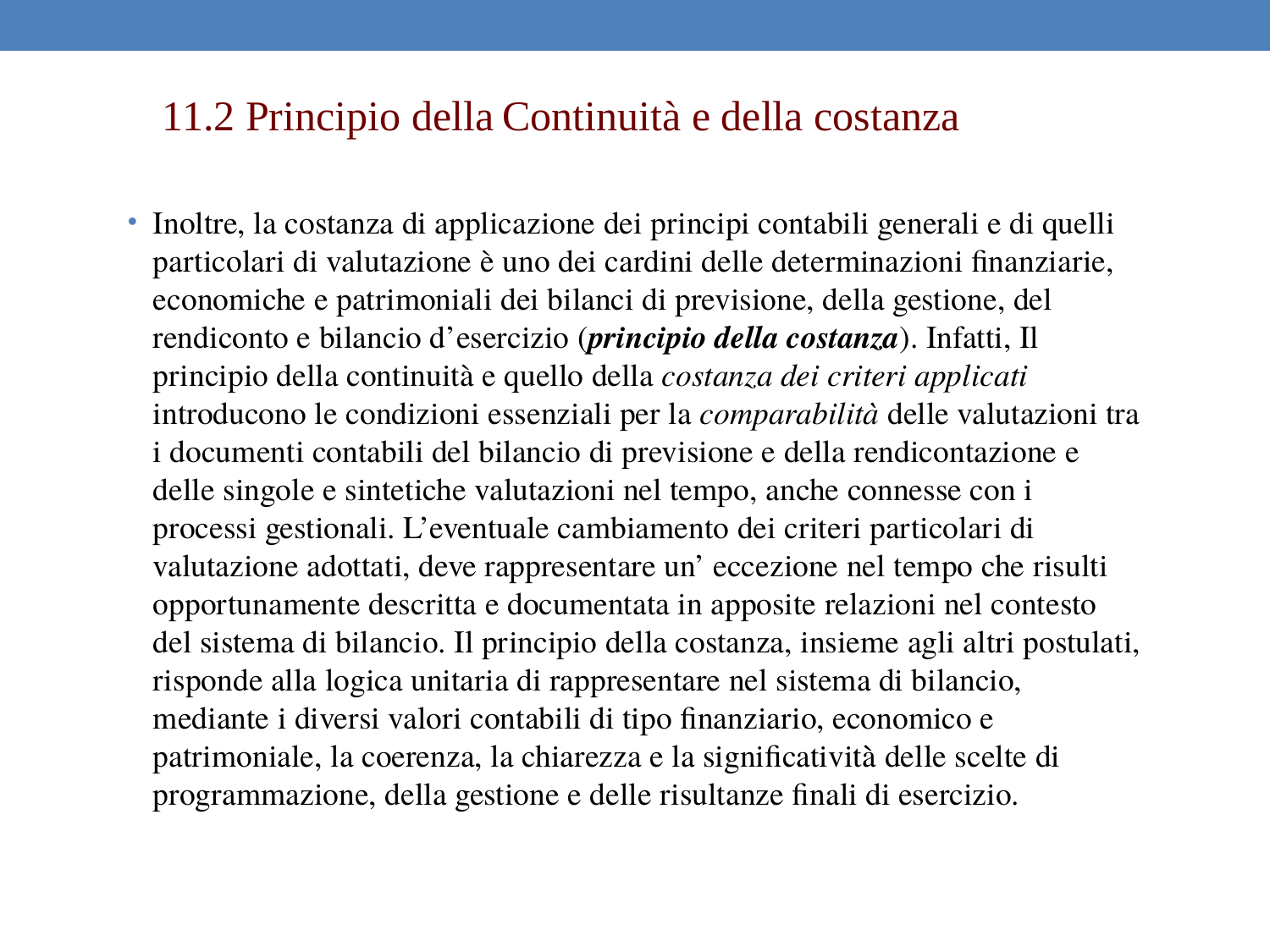

11.2 Principio della Continuità e della costanza
Inoltre, la costanza di applicazione dei principi contabili generali e di quelli particolari di valutazione è uno dei cardini delle determinazioni finanziarie, economiche e patrimoniali dei bilanci di previsione, della gestione, del rendiconto e bilancio d’esercizio (principio della costanza). Infatti, Il principio della continuità e quello della costanza dei criteri applicati introducono le condizioni essenziali per la comparabilità delle valutazioni tra i documenti contabili del bilancio di previsione e della rendicontazione e delle singole e sintetiche valutazioni nel tempo, anche connesse con i processi gestionali. L’eventuale cambiamento dei criteri particolari di valutazione adottati, deve rappresentare un’ eccezione nel tempo che risulti opportunamente descritta e documentata in apposite relazioni nel contesto del sistema di bilancio. Il principio della costanza, insieme agli altri postulati, risponde alla logica unitaria di rappresentare nel sistema di bilancio, mediante i diversi valori contabili di tipo finanziario, economico e patrimoniale, la coerenza, la chiarezza e la significatività̀ delle scelte di programmazione, della gestione e delle risultanze finali di esercizio.